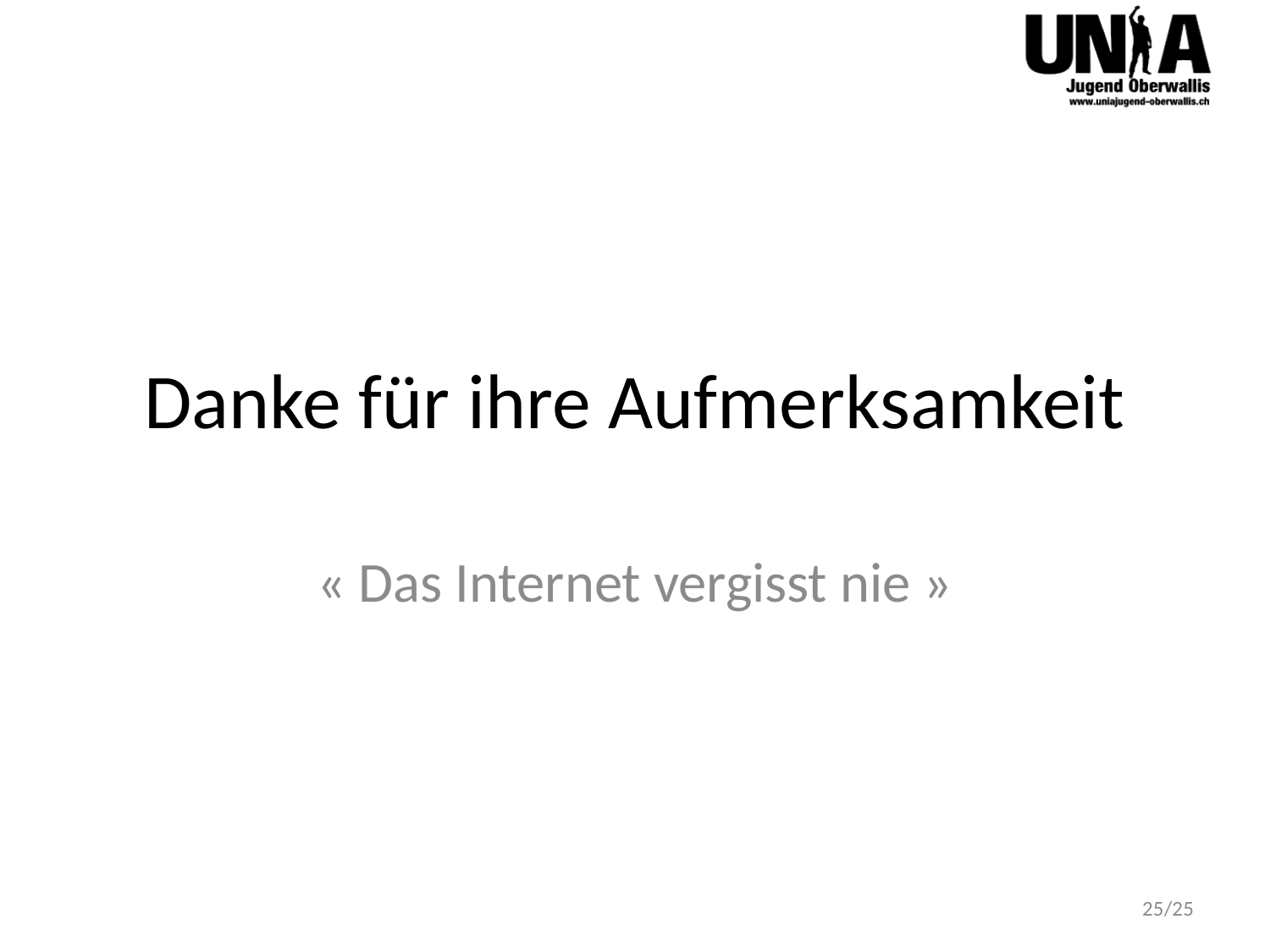

# Danke für ihre Aufmerksamkeit
« Das Internet vergisst nie »
25/25